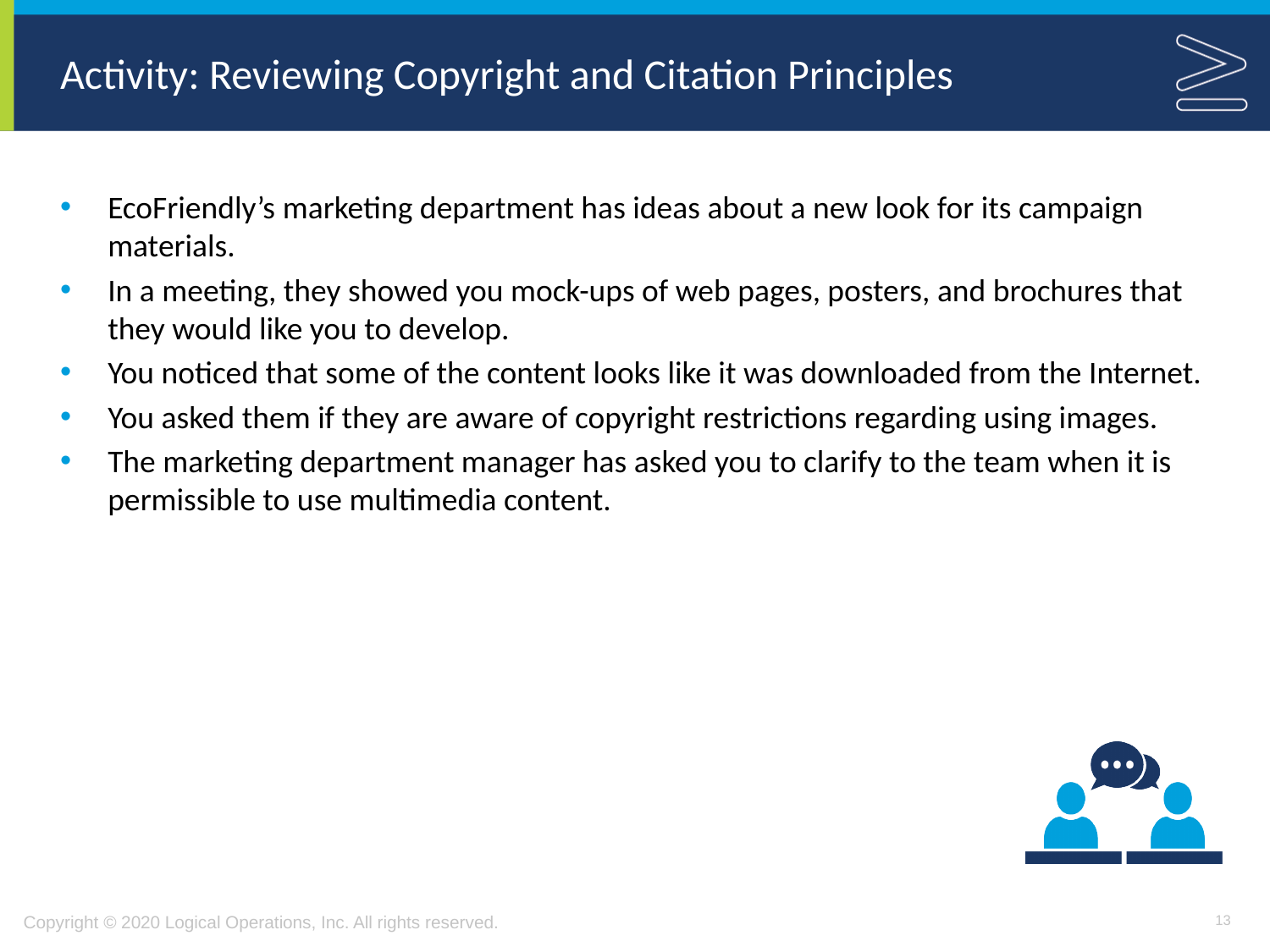

# Activity: Reviewing Copyright and Citation Principles
EcoFriendly’s marketing department has ideas about a new look for its campaign materials.
In a meeting, they showed you mock-ups of web pages, posters, and brochures that they would like you to develop.
You noticed that some of the content looks like it was downloaded from the Internet.
You asked them if they are aware of copyright restrictions regarding using images.
The marketing department manager has asked you to clarify to the team when it is permissible to use multimedia content.
13